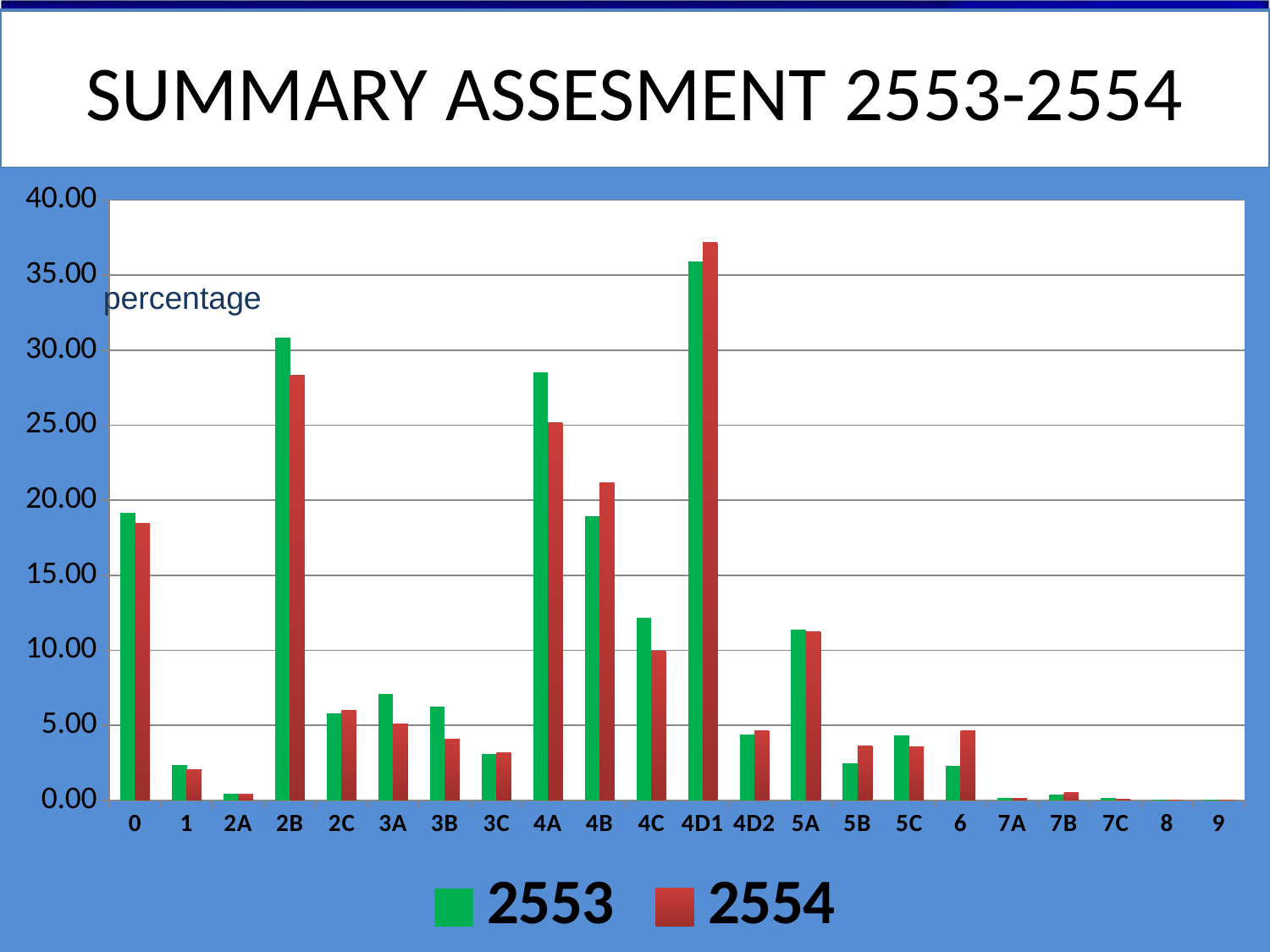

# SUMMARY ASSESMENT 2553-2554

### Chart

| Category | 2553 | 2554 |
|---|---|---|
| 0 | 19.16997917849709 | 18.45268095995032 |
| 1 | 2.3637137989778623 | 2.0703291590741673 |
| 2A | 0.44955517698277536 | 0.42453378823711857 |
| 2B | 30.837119061139507 | 28.302252549141166 |
| 2C | 5.799261783077824 | 5.989997286085372 |
| 3A | 7.07457883778155 | 5.0827743961539955 |
| 3B | 6.239352640545151 | 4.086380025588341 |
| 3C | 3.0924664016657135 | 3.153956499825534 |
| 4A | 28.492333901192453 | 25.18512774783856 |
| 4B | 18.964130229036527 | 21.160780056604505 |
| 4C | 12.180579216354356 | 9.958128174310822 |
| 4D1 | 35.90762824152943 | 37.15930678866349 |
| 4D2 | 4.398542494794651 | 4.629162951188307 |
| 5A | 11.361915578269965 | 11.218159965882215 |
| 5B | 2.4583569941321177 | 3.638584111968364 |
| 5C | 4.346488737459777 | 3.54553561043694 |
| 6 | 2.295097482491009 | 4.638855503431164 |
| 7A | 0.15852735188340036 | 0.14538828364284925 |
| 7B | 0.3833049403747888 | 0.5156437793199706 |
| 7C | 0.14196479273140342 | 0.08335594928856721 |
| 8 | 0.02602687866742395 | 0.011631062691427933 |
| 9 | 0.04732159757713427 | 0.03489318807428382 |
percentage